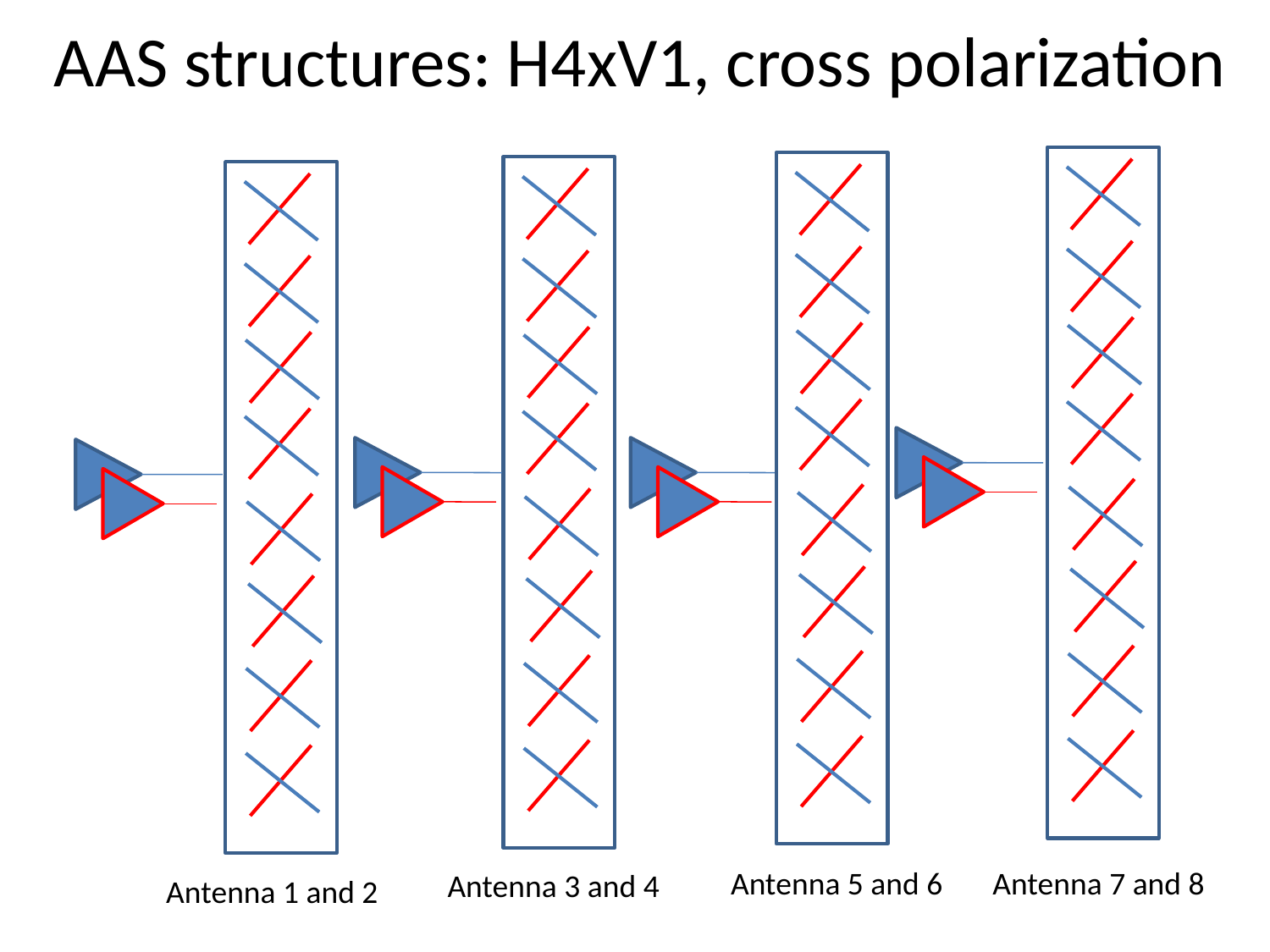

# AAS structures: H4xV1, cross polarization

Antenna 5 and 6
Antenna 7 and 8
Antenna 3 and 4
Antenna 1 and 2